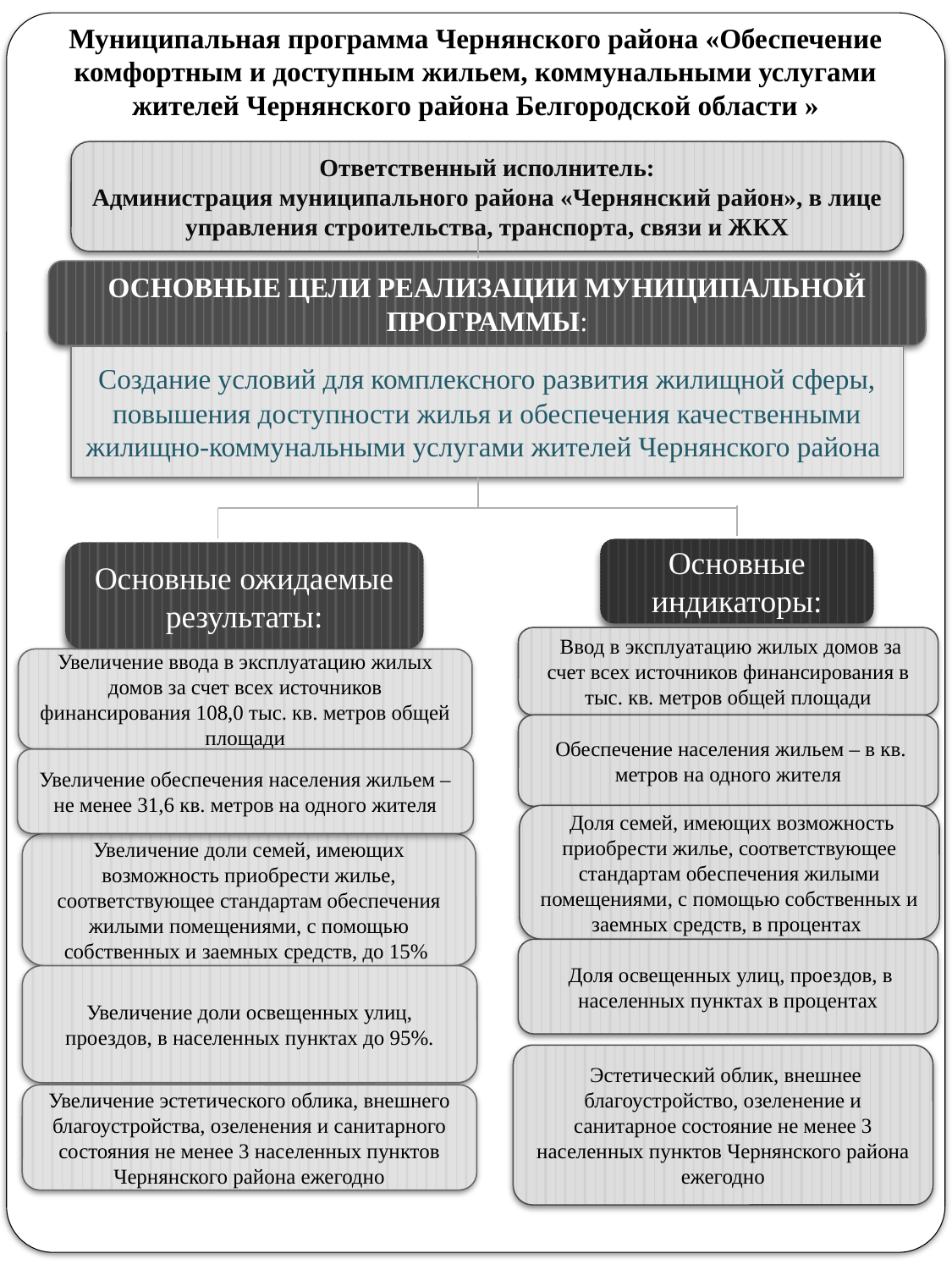

Муниципальная программа Чернянского района «Обеспечение комфортным и доступным жильем, коммунальными услугами жителей Чернянского района Белгородской области »
Ответственный исполнитель:
Администрация муниципального района «Чернянский район», в лице управления строительства, транспорта, связи и ЖКХ
ОСНОВНЫЕ ЦЕЛИ РЕАЛИЗАЦИИ МУНИЦИПАЛЬНОЙ ПРОГРАММЫ:
Создание условий для комплексного развития жилищной сферы, повышения доступности жилья и обеспечения качественными жилищно-коммунальными услугами жителей Чернянского района
Основные индикаторы:
Основные ожидаемые результаты:
 Ввод в эксплуатацию жилых домов за счет всех источников финансирования в тыс. кв. метров общей площади
Увеличение ввода в эксплуатацию жилых домов за счет всех источников финансирования 108,0 тыс. кв. метров общей площади
 Обеспечение населения жильем – в кв. метров на одного жителя
Увеличение обеспечения населения жильем – не менее 31,6 кв. метров на одного жителя
 Доля семей, имеющих возможность приобрести жилье, соответствующее стандартам обеспечения жилыми помещениями, с помощью собственных и заемных средств, в процентах
Увеличение доли семей, имеющих возможность приобрести жилье, соответствующее стандартам обеспечения жилыми помещениями, с помощью собственных и заемных средств, до 15%
 Доля освещенных улиц, проездов, в населенных пунктах в процентах
Увеличение доли освещенных улиц, проездов, в населенных пунктах до 95%.
 Эстетический облик, внешнее благоустройство, озеленение и санитарное состояние не менее 3 населенных пунктов Чернянского района ежегодно
Увеличение эстетического облика, внешнего благоустройства, озеленения и санитарного состояния не менее 3 населенных пунктов Чернянского района ежегодно